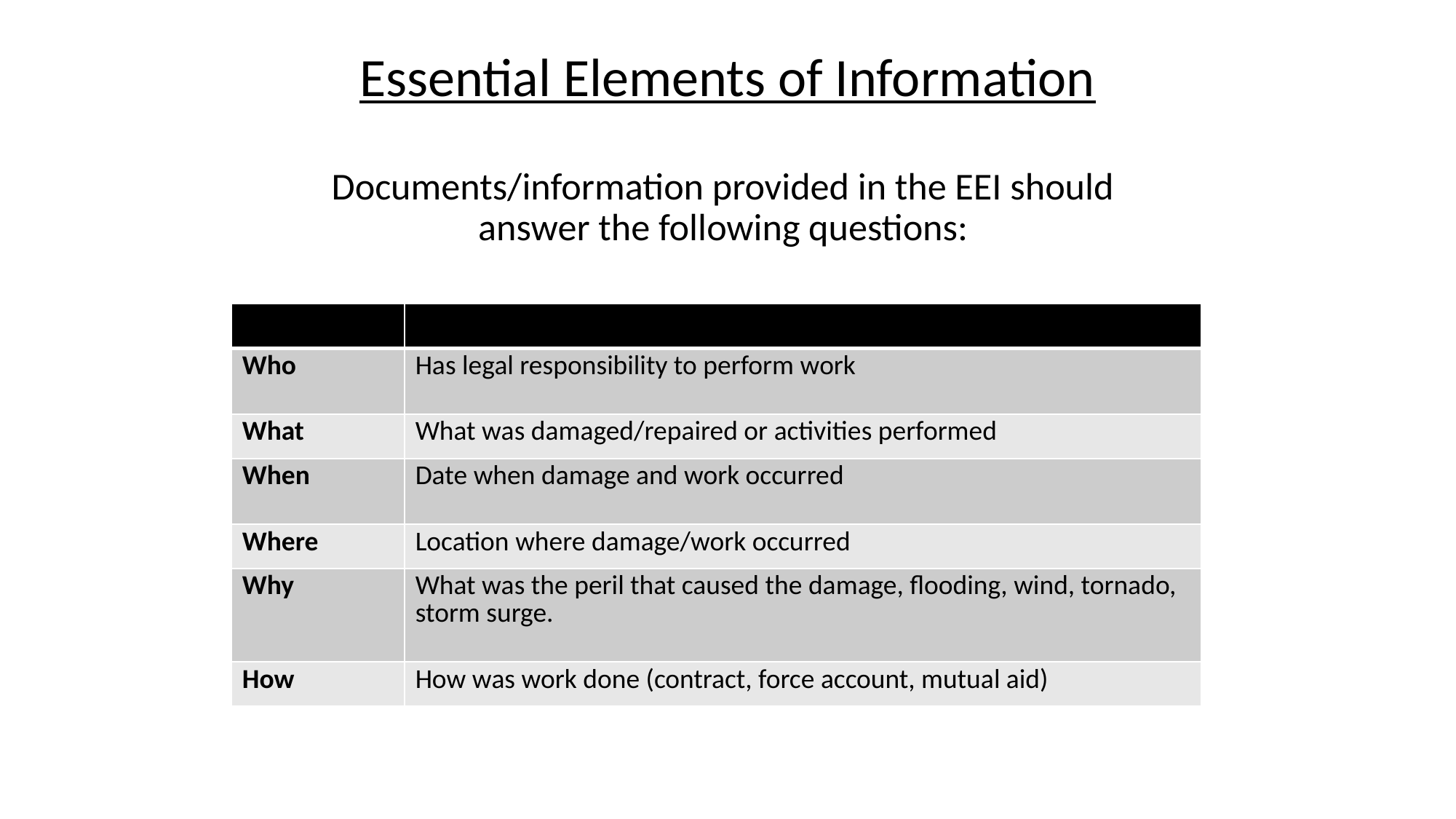

# Essential Elements of Information Documents/information provided in the EEI should answer the following questions:
|  |  |
| --- | --- |
| Who | Has legal responsibility to perform work |
| What | What was damaged/repaired or activities performed |
| When | Date when damage and work occurred |
| Where | Location where damage/work occurred |
| Why | What was the peril that caused the damage, flooding, wind, tornado, storm surge. |
| How | How was work done (contract, force account, mutual aid) |